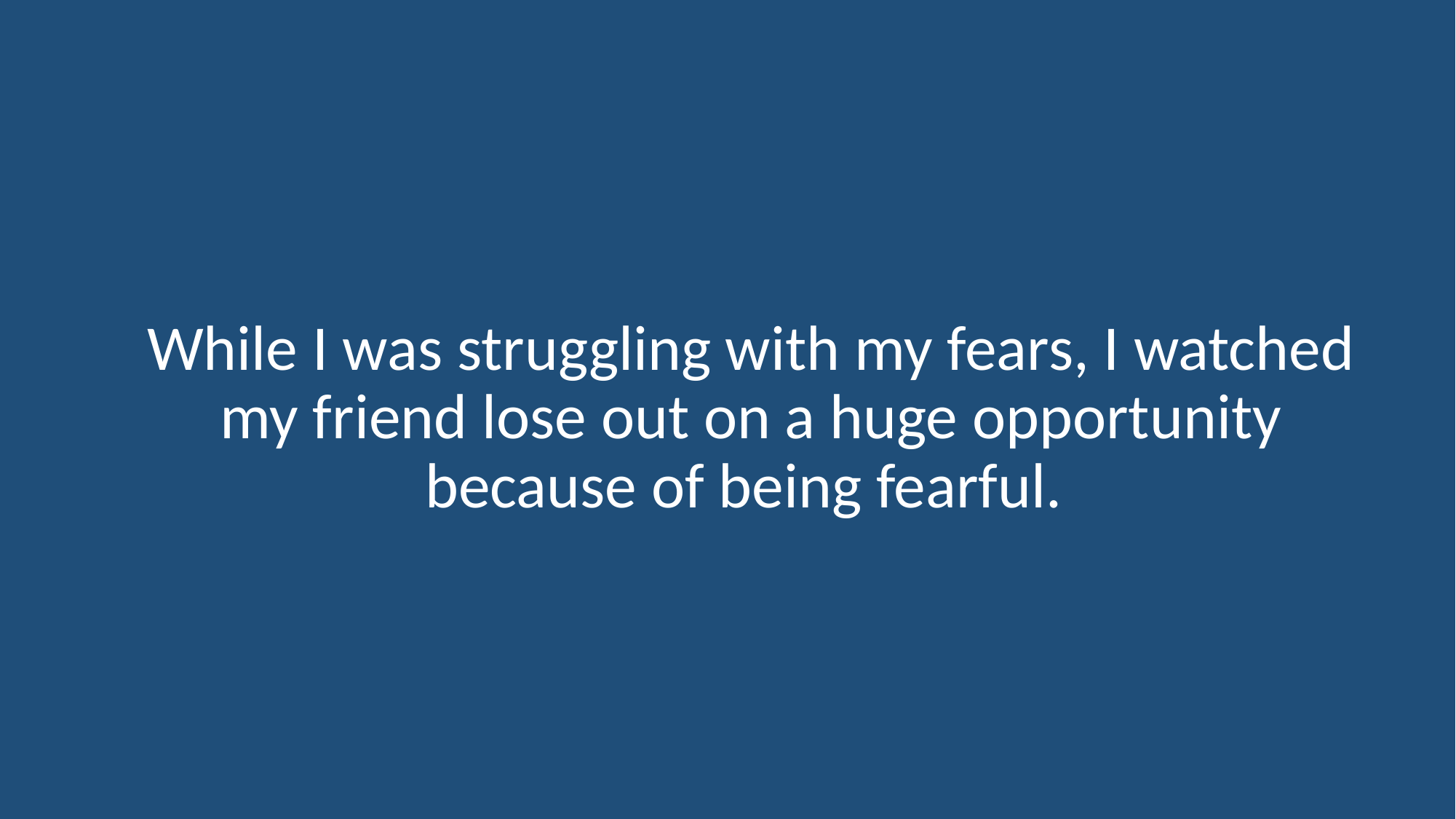

While I was struggling with my fears, I watched my friend lose out on a huge opportunity because of being fearful.